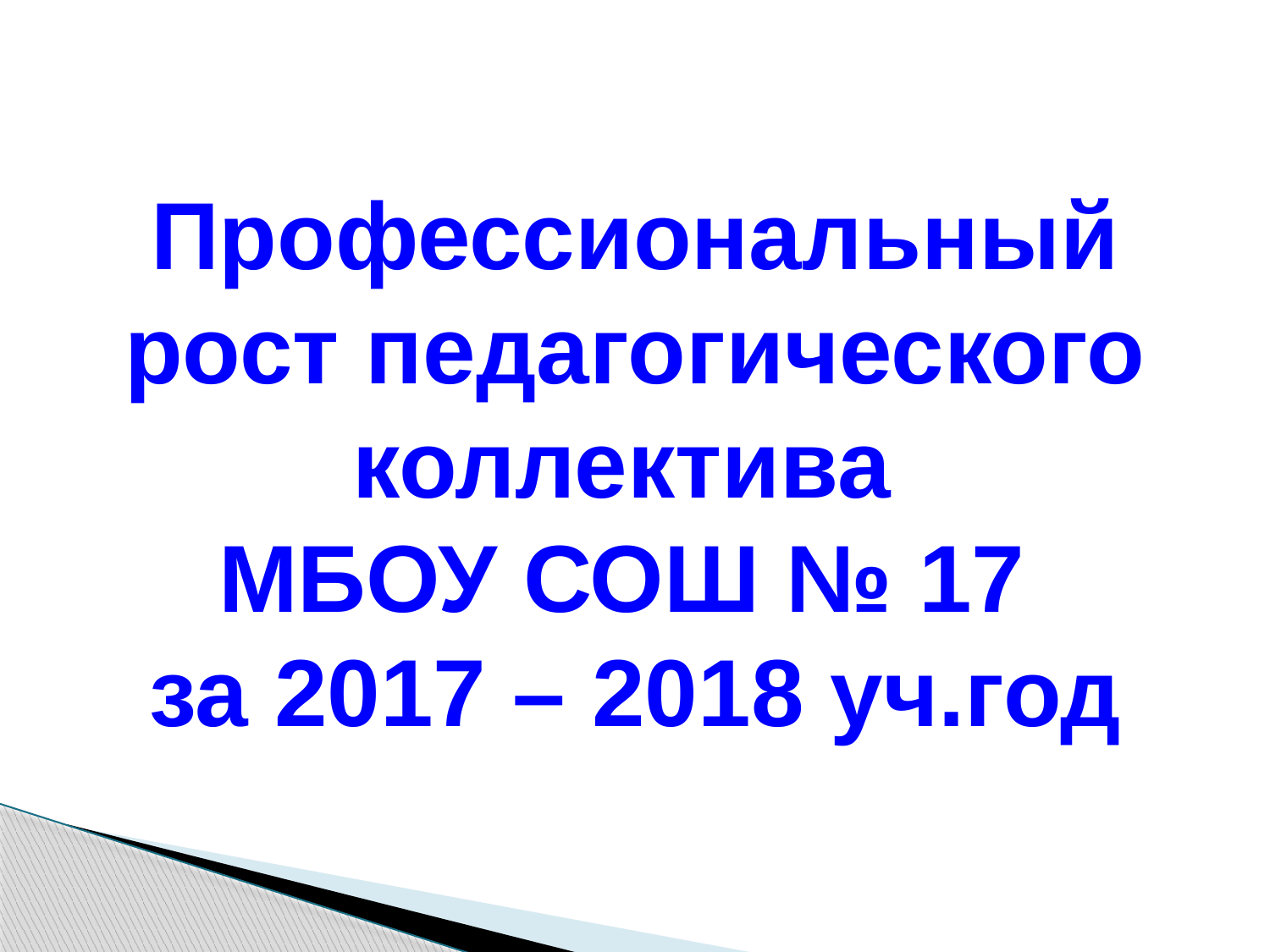

# Профессиональный рост педагогического коллектива МБОУ СОШ № 17 за 2017 – 2018 уч.год